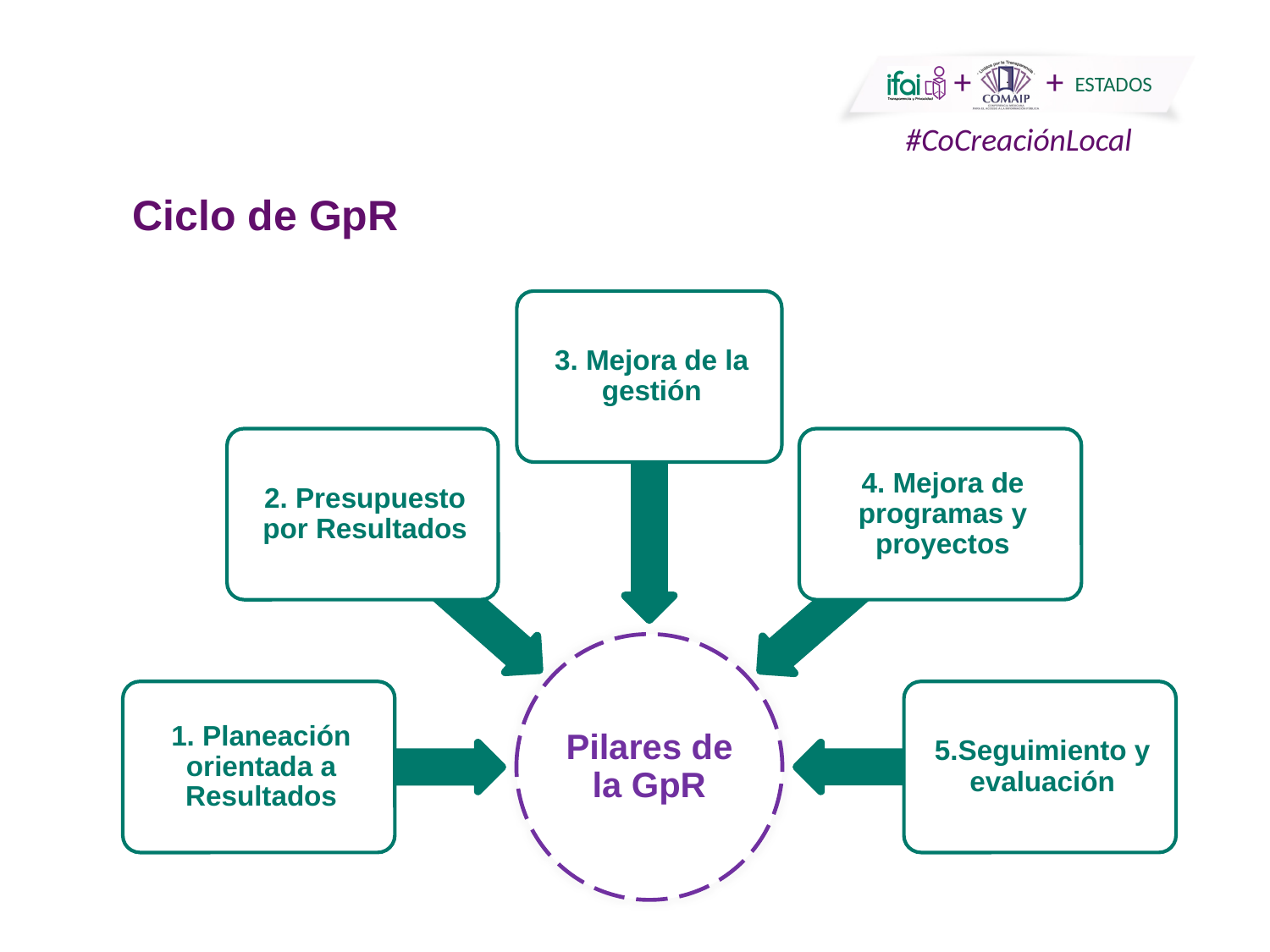

Ciclo de GpR
Pilares de la GpR
1. Planeación orientada a Resultados
2. Presupuesto por Resultados
3. Mejora de la gestión
4. Mejora de programas y proyectos
5.Seguimiento y evaluación